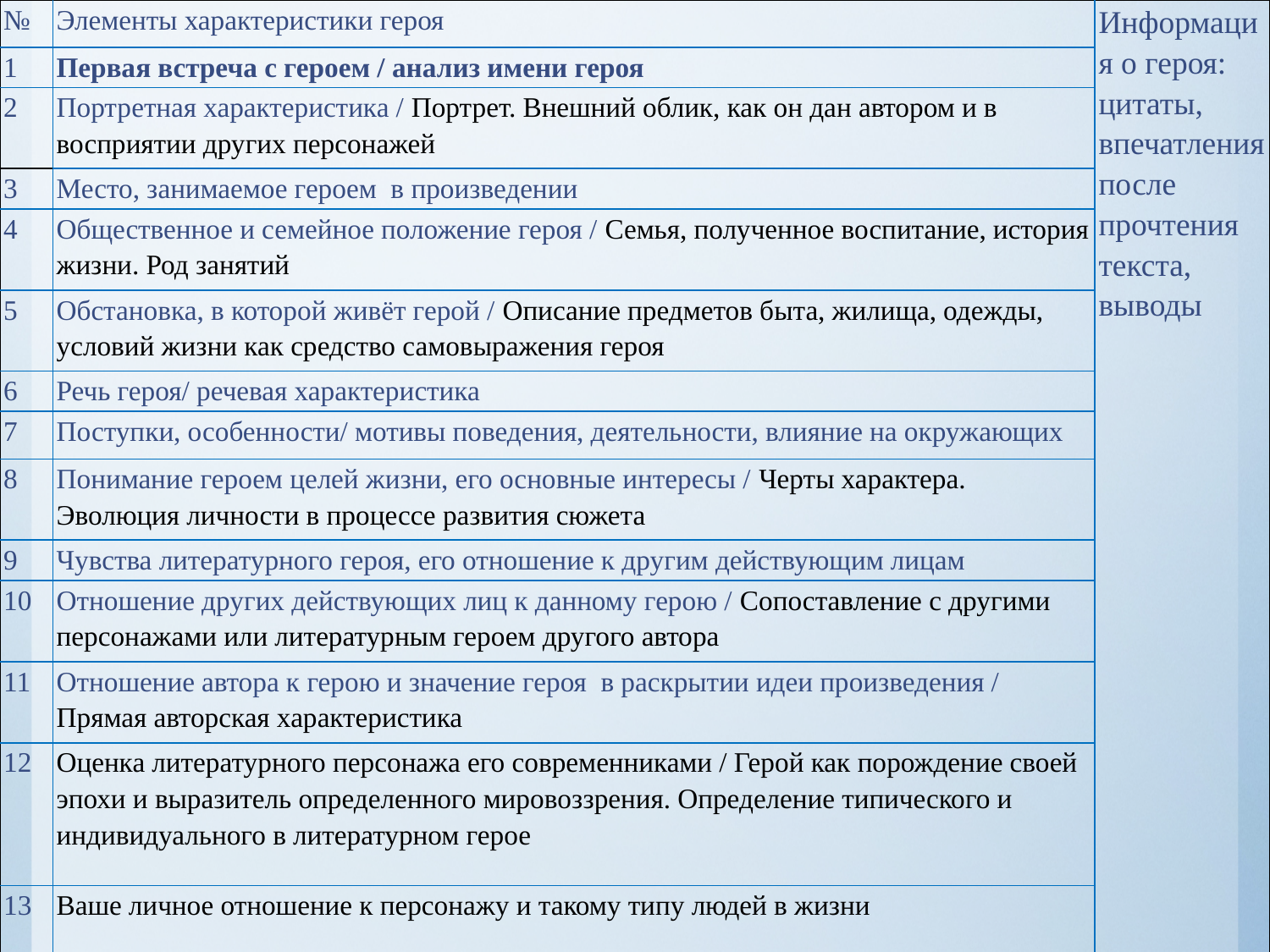

| № | Элементы характеристики героя | Информация о героя: цитаты, впечатления после прочтения текста, выводы |
| --- | --- | --- |
| 1 | Первая встреча с героем / анализ имени героя |  |
| 2 | Портретная характеристика / Портрет. Внешний облик, как он дан автором и в восприятии других персонажей |  |
| 3 | Место, занимаемое героем в произведении |  |
| 4 | Общественное и семейное положение героя / Семья, полученное воспитание, история жизни. Род занятий |  |
| 5 | Обстановка, в которой живёт герой / Описание предметов быта, жилища, одежды, условий жизни как средство самовыражения героя |  |
| 6 | Речь героя/ речевая характеристика |  |
| 7 | Поступки, особенности/ мотивы поведения, деятельности, влияние на окружающих |  |
| 8 | Понимание героем целей жизни, его основные интересы / Черты характера. Эволюция личности в процессе развития сюжета |  |
| 9 | Чувства литературного героя, его отношение к другим действующим лицам |  |
| 10 | Отношение других действующих лиц к данному герою / Сопоставление с другими персонажами или литературным героем другого автора |  |
| 11 | Отношение автора к герою и значение героя в раскрытии идеи произведения / Прямая авторская характеристика |  |
| 12 | Оценка литературного персонажа его современниками / Герой как порождение своей эпохи и выразитель определенного мировоззрения. Определение типического и индивидуального в литературном герое |  |
| 13 | Ваше личное отношение к персонажу и такому типу людей в жизни |  |